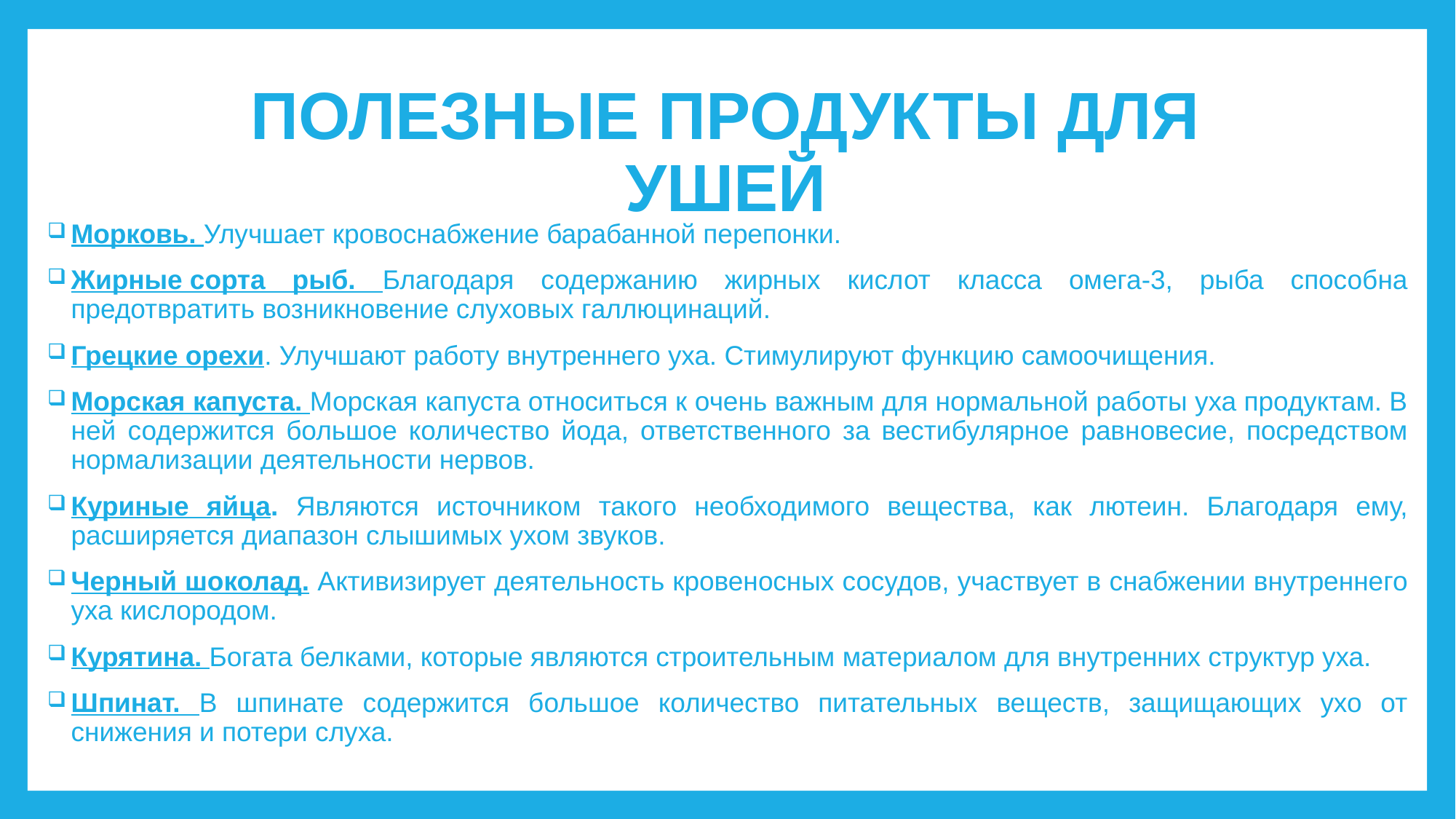

# ПОЛЕЗНЫЕ ПРОДУКТЫ ДЛЯ УШЕЙ
Морковь. Улучшает кровоснабжение барабанной перепонки.
Жирные сорта рыб. Благодаря содержанию жирных кислот класса омега-3, рыба способна предотвратить возникновение слуховых галлюцинаций.
Грецкие орехи. Улучшают работу внутреннего уха. Стимулируют функцию самоочищения.
Морская капуста. Морская капуста относиться к очень важным для нормальной работы уха продуктам. В ней содержится большое количество йода, ответственного за вестибулярное равновесие, посредством нормализации деятельности нервов.
Куриные яйца. Являются источником такого необходимого вещества, как лютеин. Благодаря ему, расширяется диапазон слышимых ухом звуков.
Черный шоколад. Активизирует деятельность кровеносных сосудов, участвует в снабжении внутреннего уха кислородом.
Курятина. Богата белками, которые являются строительным материалом для внутренних структур уха.
Шпинат. В шпинате содержится большое количество питательных веществ, защищающих ухо от снижения и потери слуха.